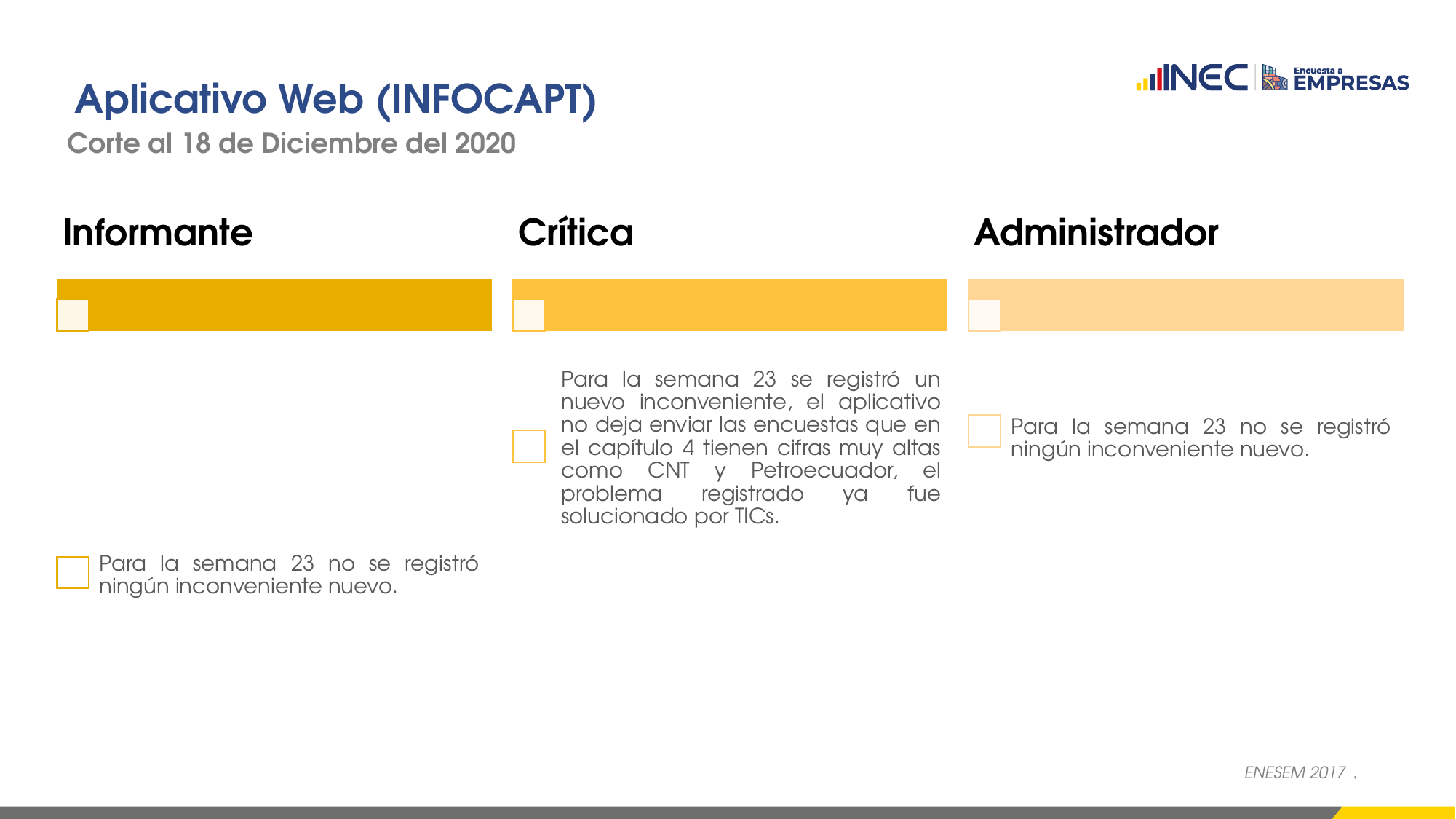

Aplicativo Web (INFOCAPT)
Corte al 18 de Diciembre del 2020
Informante
Para la semana 23 no se registró ningún inconveniente nuevo.
Crítica
Para la semana 23 se registró un nuevo inconveniente, el aplicativo no deja enviar las encuestas que en el capítulo 4 tienen cifras muy altas como CNT y Petroecuador, el problema registrado ya fue solucionado por TICs.
Administrador
Para la semana 23 no se registró ningún inconveniente nuevo.

ENESEM 2017